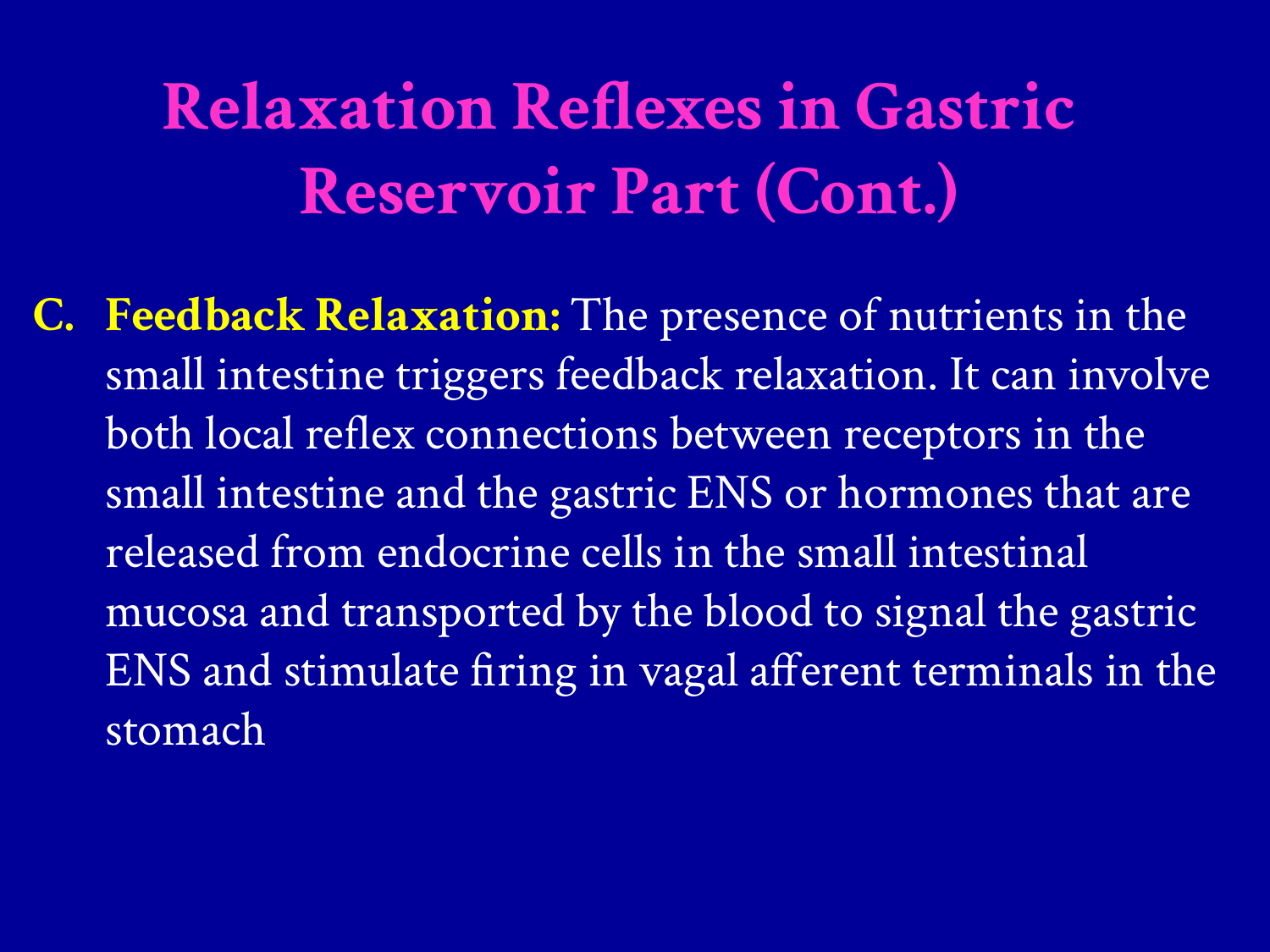

# Relaxation Reflexes in Gastric Reservoir Part (Cont.)
Feedback Relaxation: The presence of nutrients in the small intestine triggers feedback relaxation. It can involve both local reflex connections between receptors in the small intestine and the gastric ENS or hormones that are released from endocrine cells in the small intestinal mucosa and transported by the blood to signal the gastric ENS and stimulate firing in vagal afferent terminals in the stomach